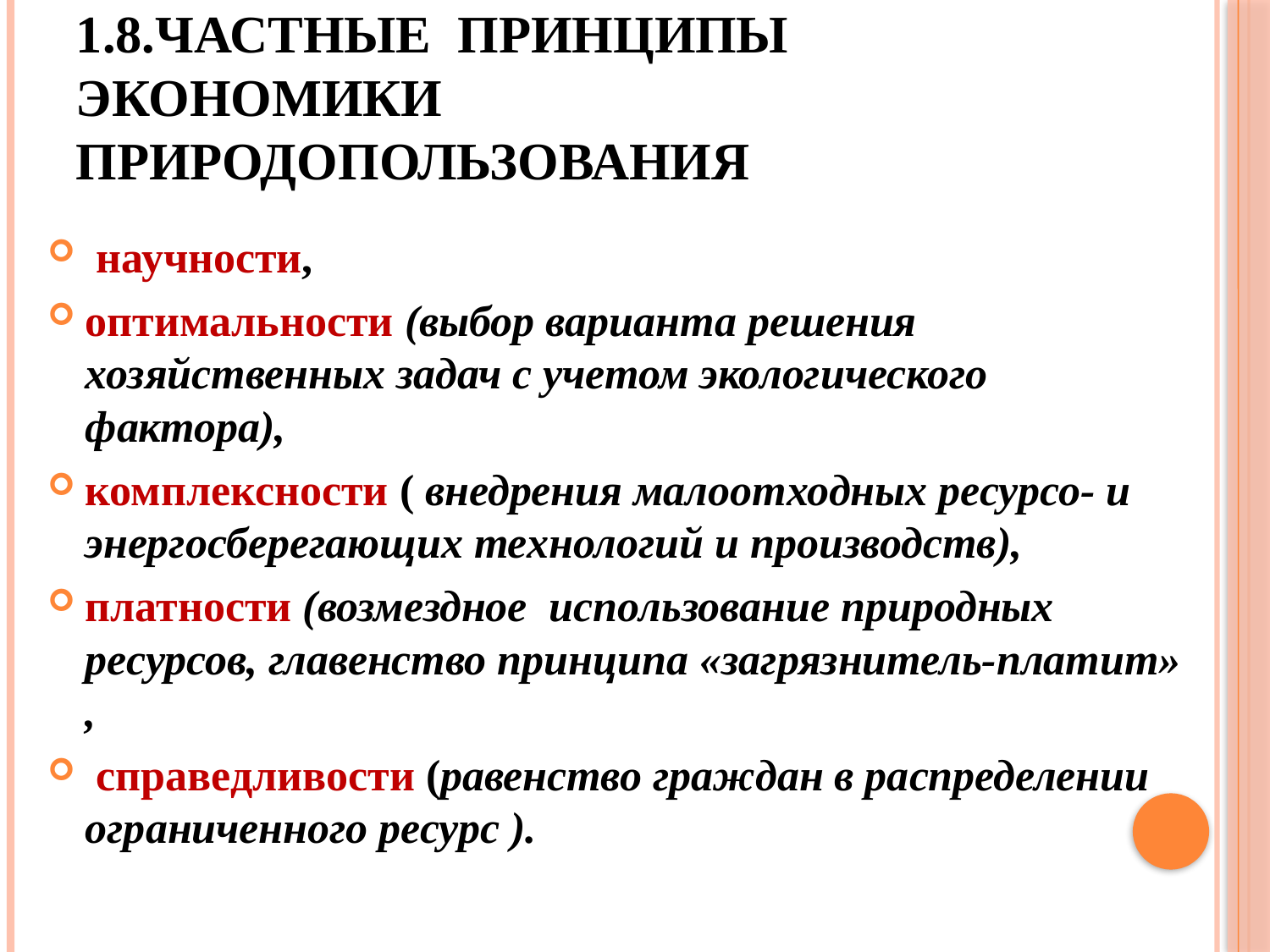

# 1.8.Частные  принципы экономики природопользования
 научности,
оптимальности (выбор варианта решения хозяйственных задач с учетом экологического фактора),
комплексности ( внедрения малоотходных ресурсо- и энергосберегающих технологий и производств),
платности (возмездное  использование природных ресурсов, главенство принципа «загрязнитель-платит» ,
 справедливости (равенство граждан в распределении ограниченного ресурс ).